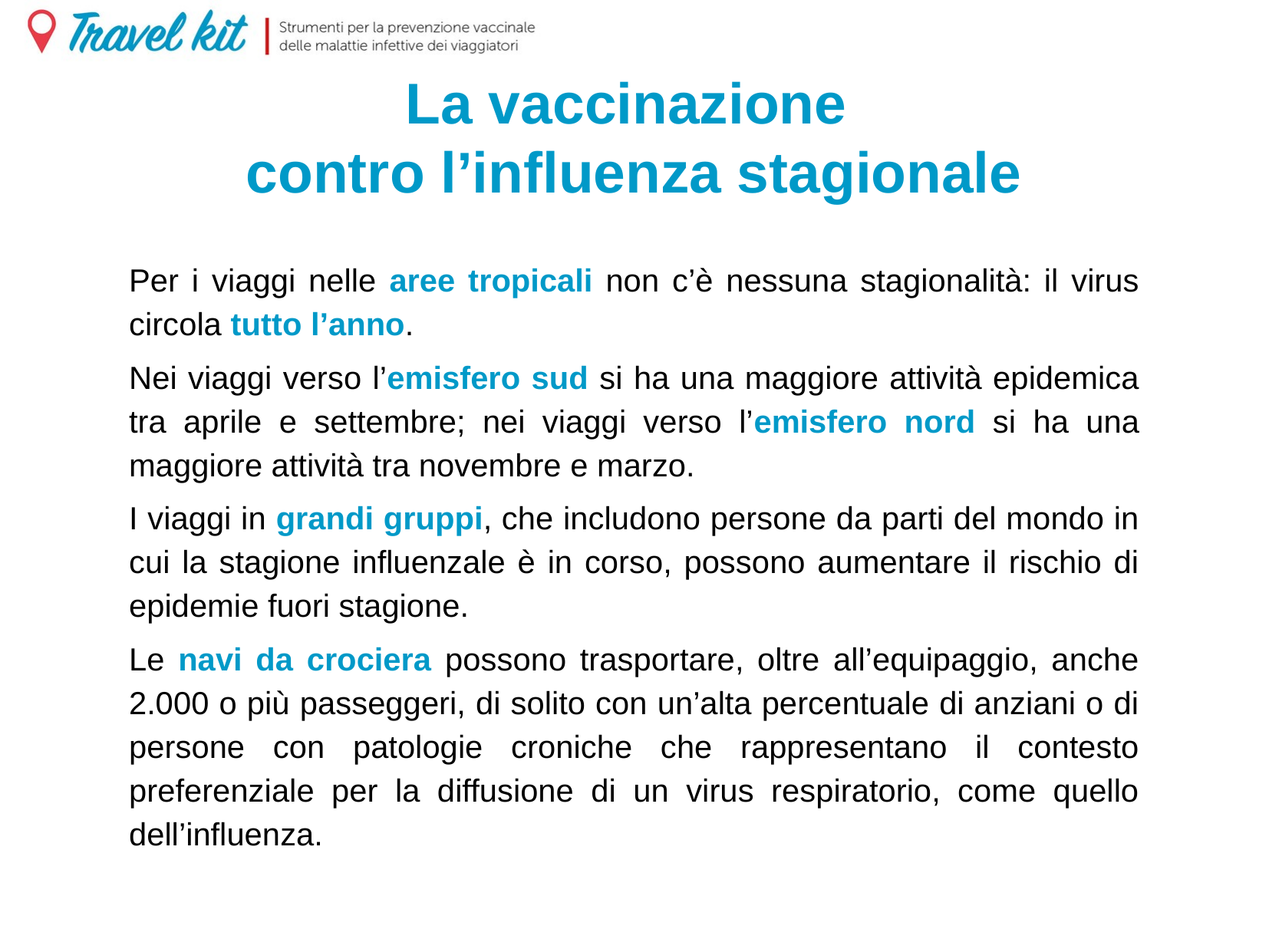

# La vaccinazione contro l’influenza stagionale
Per i viaggi nelle aree tropicali non c’è nessuna stagionalità: il virus circola tutto l’anno.
Nei viaggi verso l’emisfero sud si ha una maggiore attività epidemica tra aprile e settembre; nei viaggi verso l’emisfero nord si ha una maggiore attività tra novembre e marzo.
I viaggi in grandi gruppi, che includono persone da parti del mondo in cui la stagione influenzale è in corso, possono aumentare il rischio di epidemie fuori stagione.
Le navi da crociera possono trasportare, oltre all’equipaggio, anche 2.000 o più passeggeri, di solito con un’alta percentuale di anziani o di persone con patologie croniche che rappresentano il contesto preferenziale per la diffusione di un virus respiratorio, come quello dell’influenza.